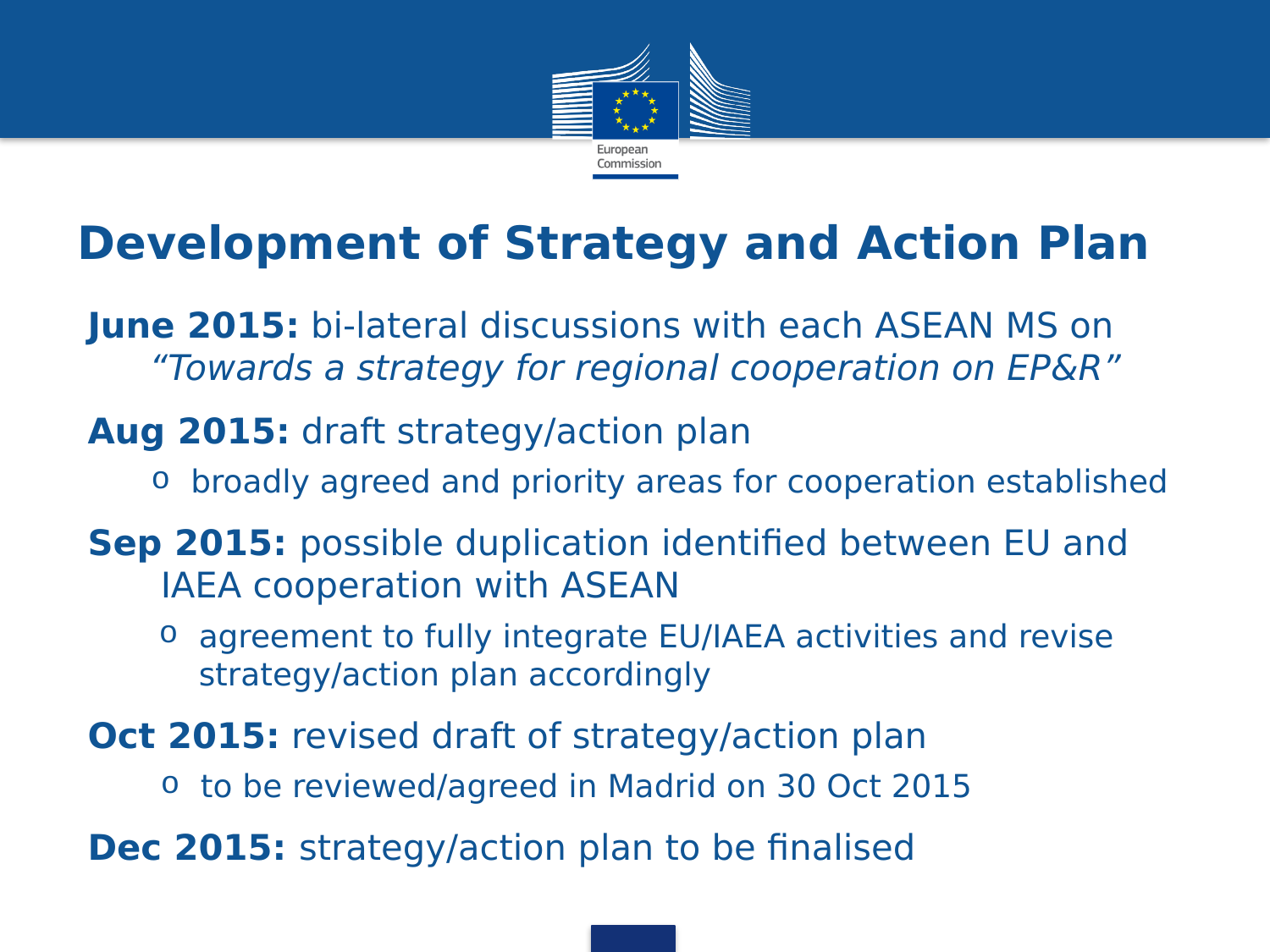

# Development of Strategy and Action Plan
June 2015: bi-lateral discussions with each ASEAN MS on “Towards a strategy for regional cooperation on EP&R”
Aug 2015: draft strategy/action plan
broadly agreed and priority areas for cooperation established
Sep 2015: possible duplication identified between EU and IAEA cooperation with ASEAN
agreement to fully integrate EU/IAEA activities and revise strategy/action plan accordingly
Oct 2015: revised draft of strategy/action plan
to be reviewed/agreed in Madrid on 30 Oct 2015
Dec 2015: strategy/action plan to be finalised